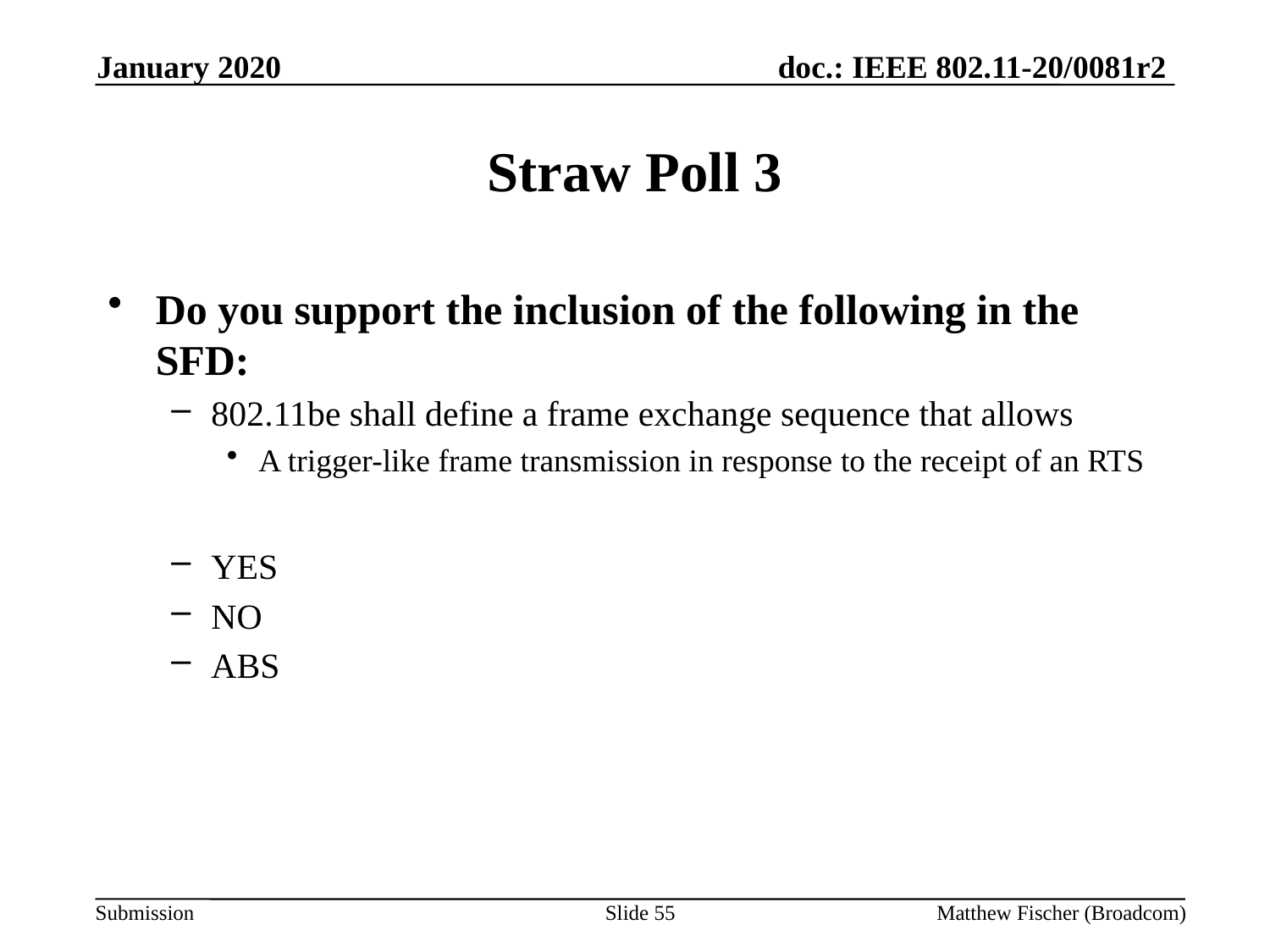

January 2020
# Straw Poll 3
Do you support the inclusion of the following in the SFD:
802.11be shall define a frame exchange sequence that allows
A trigger-like frame transmission in response to the receipt of an RTS

YES
NO
ABS

Slide 55
Matthew Fischer (Broadcom)